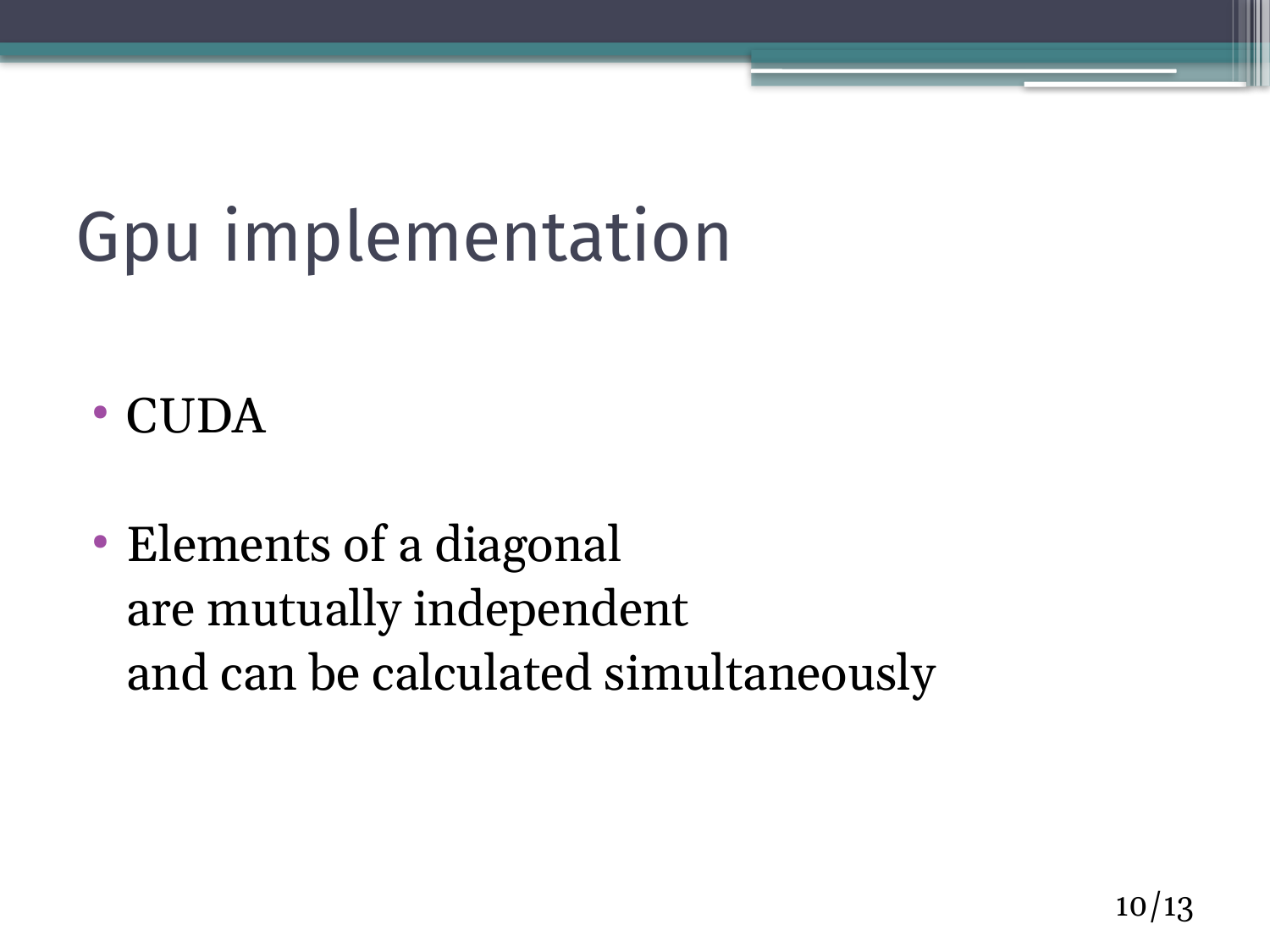

# Gpu implementation

CUDA

Elements of a diagonal
	are mutually independent
	and can be calculated simultaneously